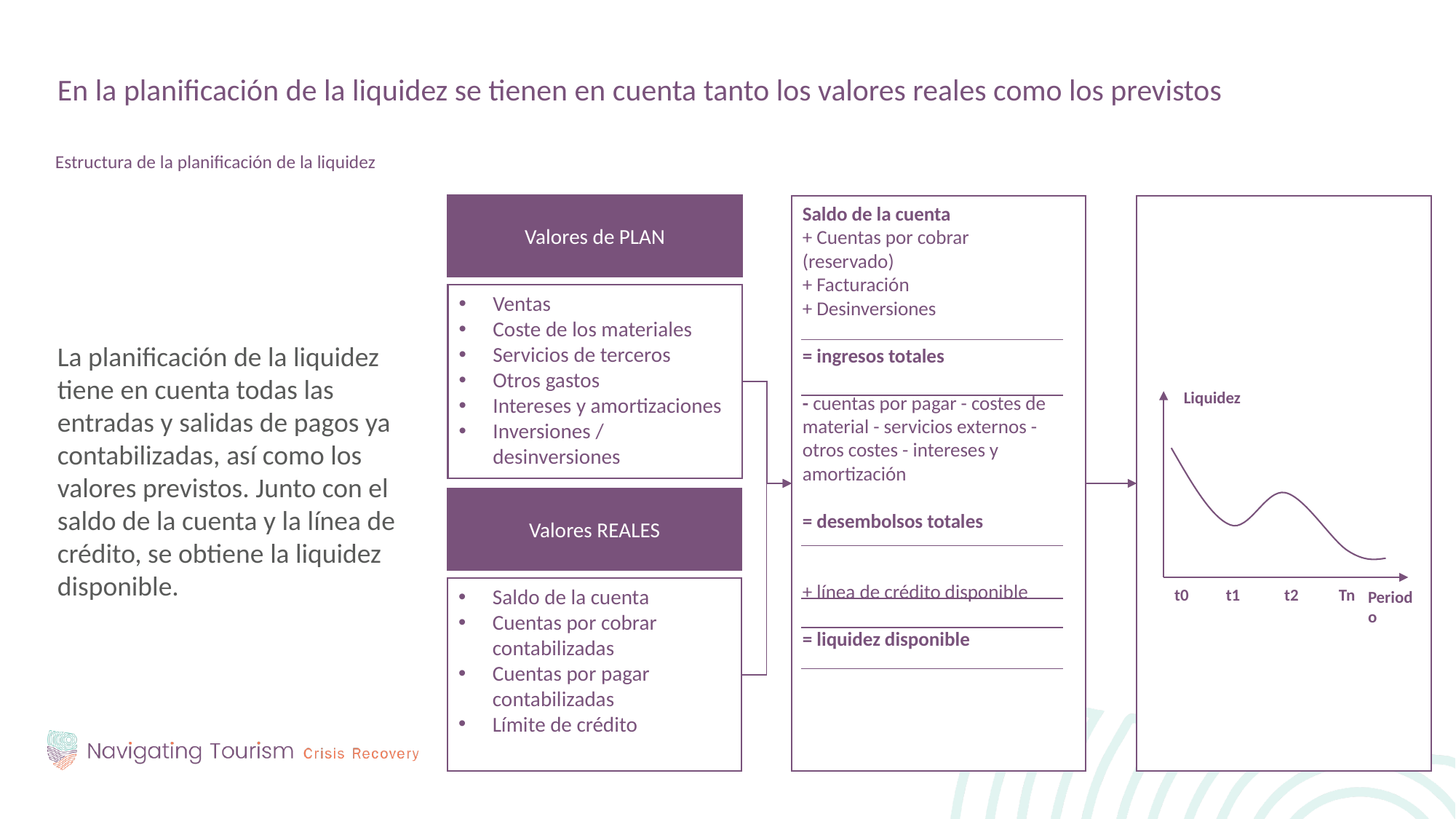

En la planificación de la liquidez se tienen en cuenta tanto los valores reales como los previstos
Estructura de la planificación de la liquidez
Valores de PLAN
Saldo de la cuenta
+ Cuentas por cobrar
(reservado)
+ Facturación
+ Desinversiones
= ingresos totales

- cuentas por pagar - costes de material - servicios externos - otros costes - intereses y amortización
= desembolsos totales
+ línea de crédito disponible
= liquidez disponible
La planificación de la liquidez tiene en cuenta todas las entradas y salidas de pagos ya contabilizadas, así como los valores previstos. Junto con el saldo de la cuenta y la línea de crédito, se obtiene la liquidez disponible.

Ventas
Coste de los materiales
Servicios de terceros
Otros gastos
Intereses y amortizaciones
Inversiones / desinversiones
Liquidez

t0
t1
t2
Tn
Periodo
Valores REALES
Saldo de la cuenta
Cuentas por cobrar contabilizadas
Cuentas por pagar contabilizadas
Límite de crédito